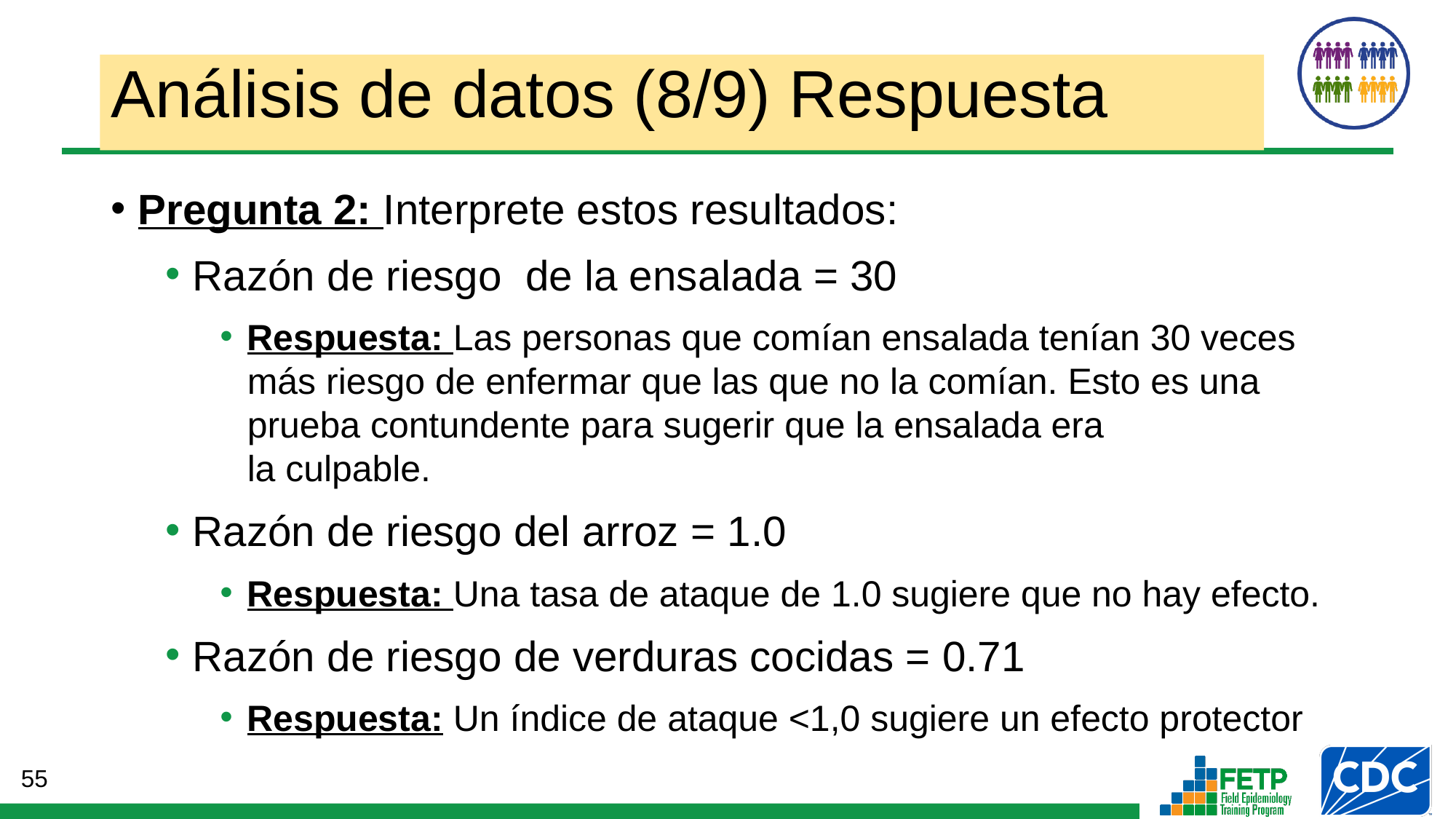

# Análisis de datos (8/9) Respuesta
Pregunta 2: Interprete estos resultados:
Razón de riesgo  de la ensalada = 30
Respuesta: Las personas que comían ensalada tenían 30 veces más riesgo de enfermar que las que no la comían. Esto es una prueba contundente para sugerir que la ensalada era
la culpable.
Razón de riesgo del arroz = 1.0
Respuesta: Una tasa de ataque de 1.0 sugiere que no hay efecto.
Razón de riesgo de verduras cocidas = 0.71
Respuesta: Un índice de ataque <1,0 sugiere un efecto protector